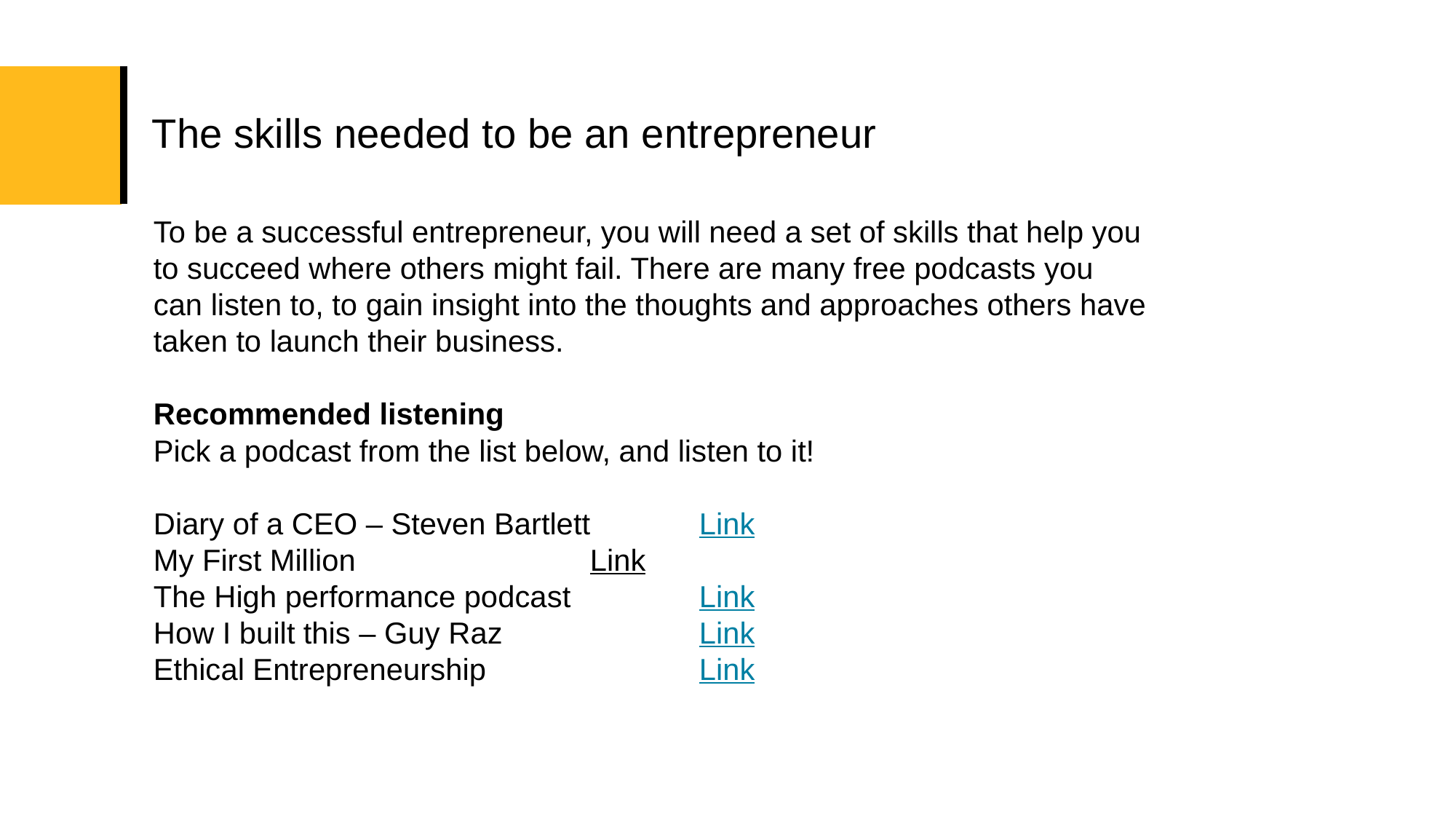

# The skills needed to be an entrepreneur
To be a successful entrepreneur, you will need a set of skills that help you to succeed where others might fail. There are many free podcasts you can listen to, to gain insight into the thoughts and approaches others have taken to launch their business.
Recommended listening
Pick a podcast from the list below, and listen to it!
Diary of a CEO – Steven Bartlett 	Link
My First Million			Link
The High performance podcast		Link
How I built this – Guy Raz		Link
Ethical Entrepreneurship		Link